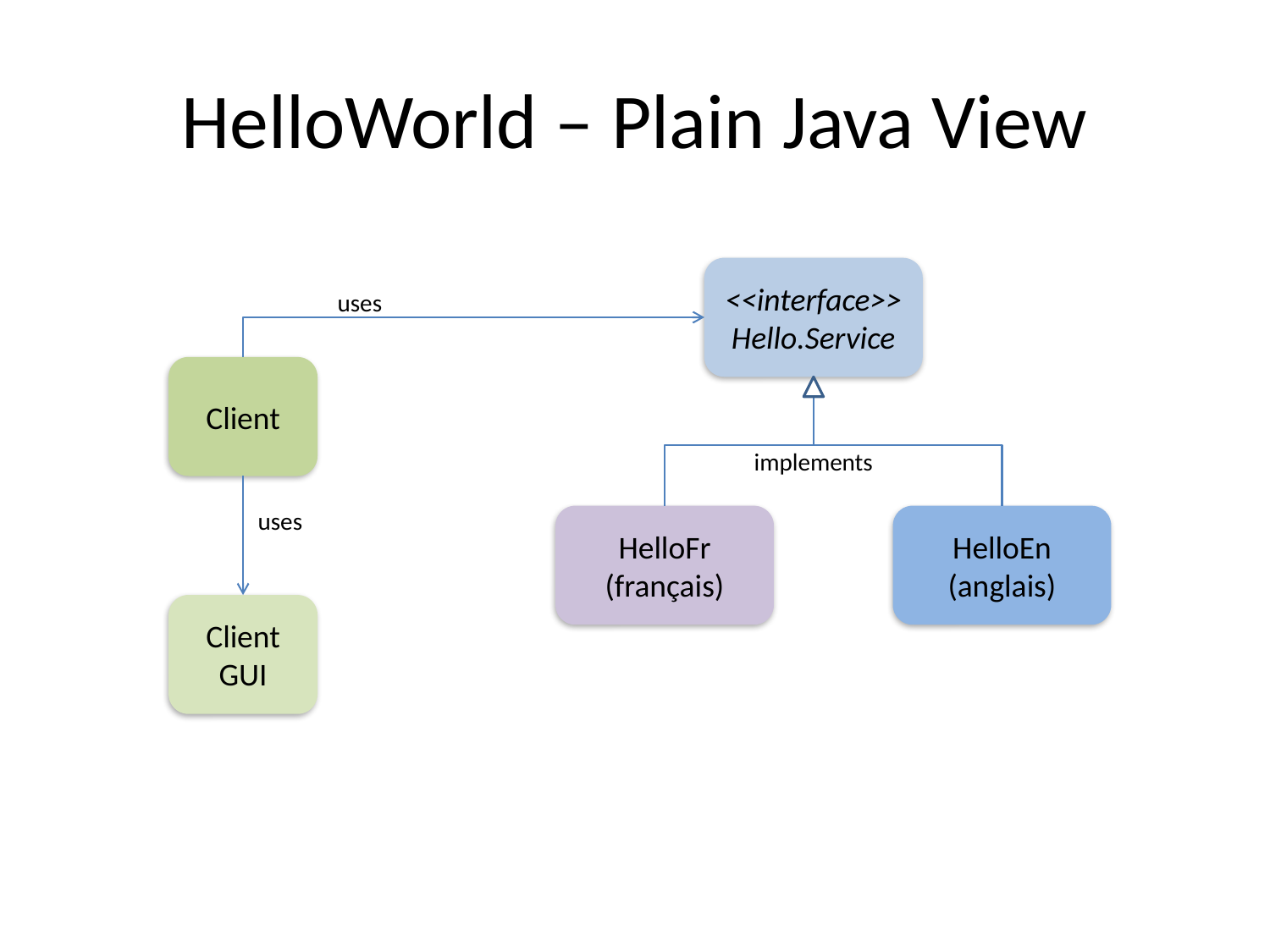

# HelloWorld – Plain Java View
<<interface>>Hello.Service
uses
Client

implements
uses
HelloFr
(français)
HelloEn
(anglais)
Client
GUI